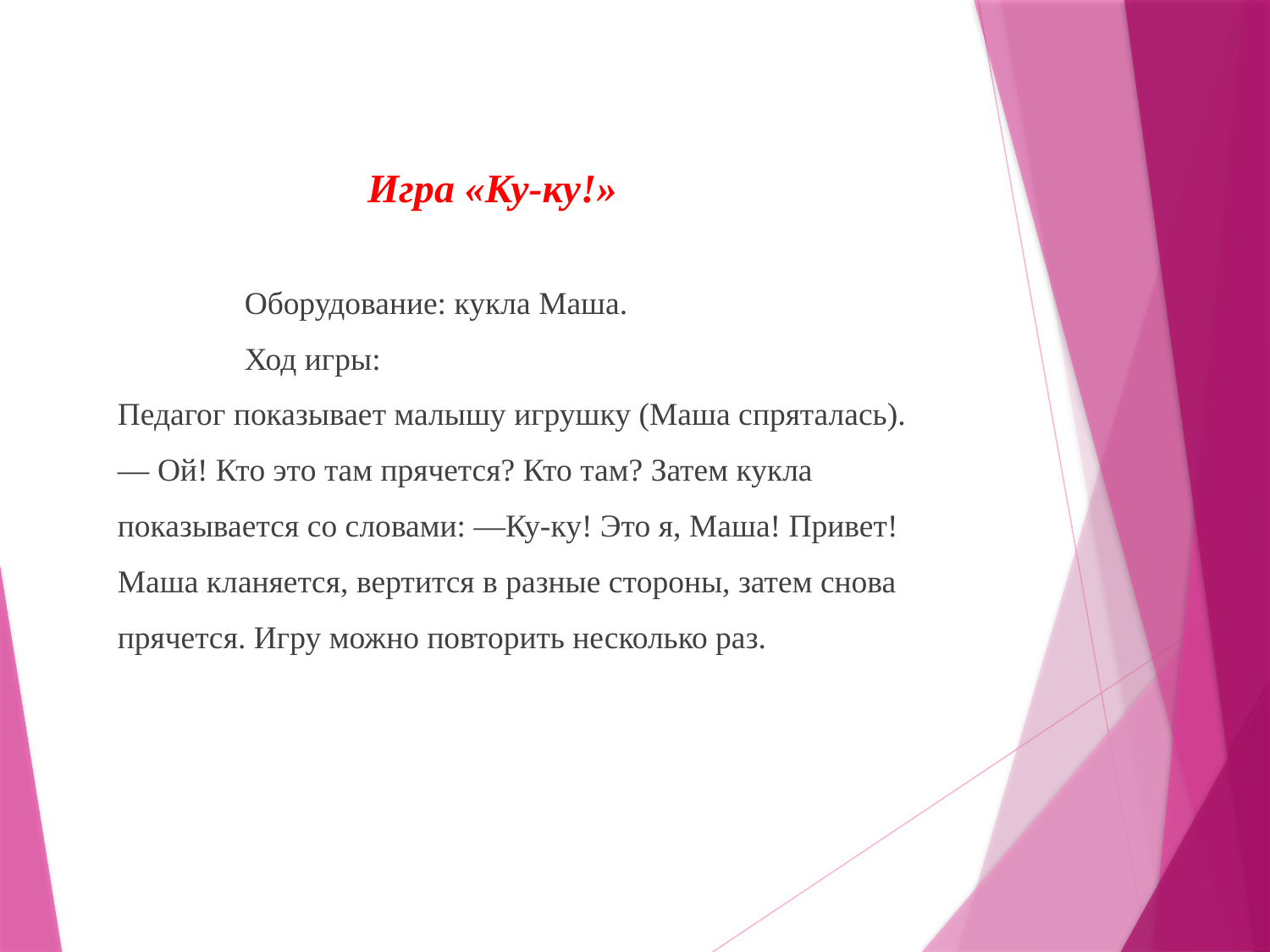

# Игра «Ку-ку!»
	Оборудование: кукла Маша.
	Ход игры:
Педагог показывает малышу игрушку (Маша спряталась).
— Ой! Кто это там прячется? Кто там? Затем кукла
показывается со словами: —Ку-ку! Это я, Маша! Привет!
Маша кланяется, вертится в разные стороны, затем снова
прячется. Игру можно повторить несколько раз.